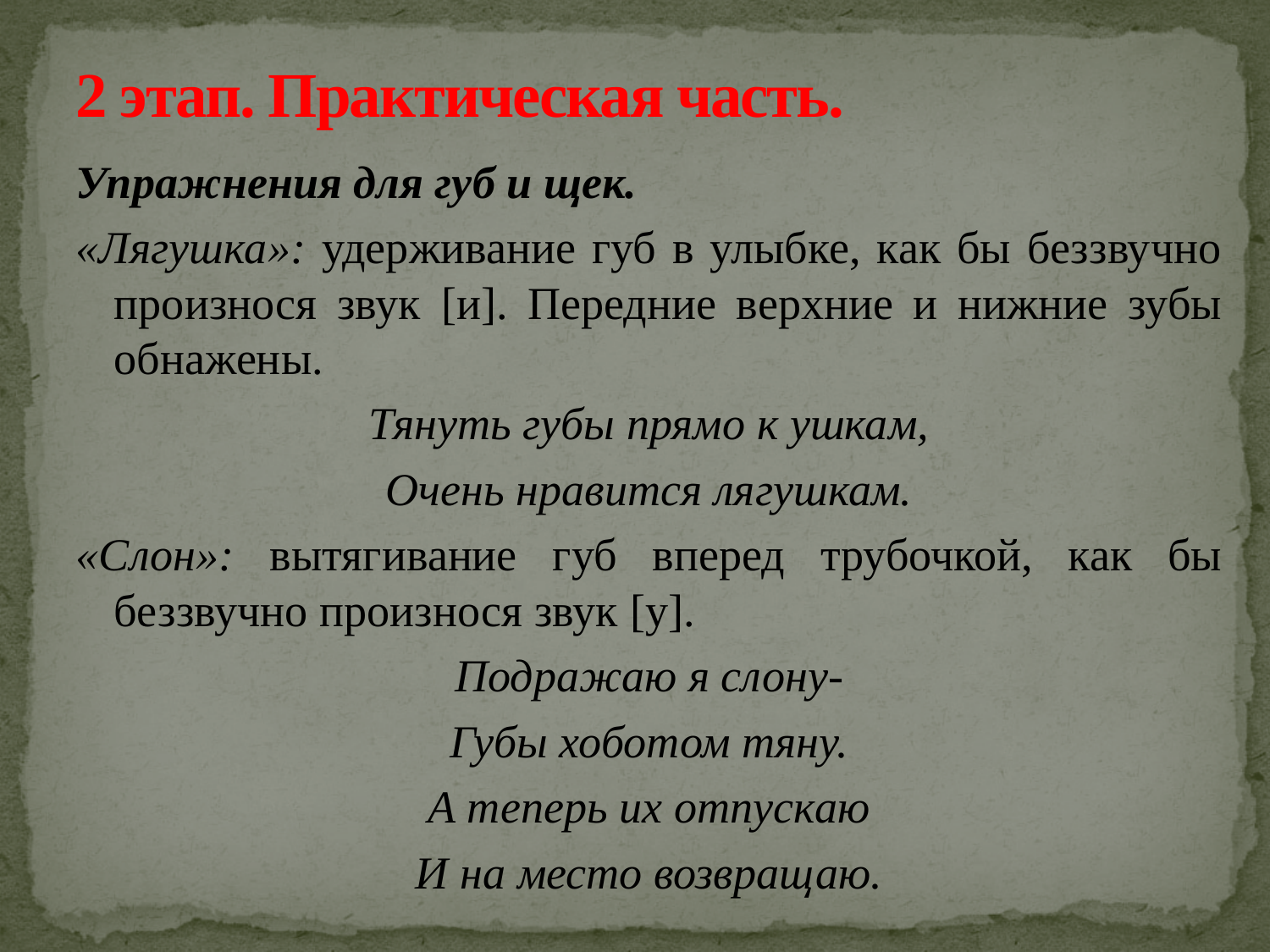

# 2 этап. Практическая часть.
Упражнения для губ и щек.
«Лягушка»: удерживание губ в улыбке, как бы беззвучно произнося звук [и]. Передние верхние и нижние зубы обнажены.
Тянуть губы прямо к ушкам,
Очень нравится лягушкам.
«Слон»: вытягивание губ вперед трубочкой, как бы беззвучно произнося звук [у].
Подражаю я слону-
Губы хоботом тяну.
А теперь их отпускаю
И на место возвращаю.